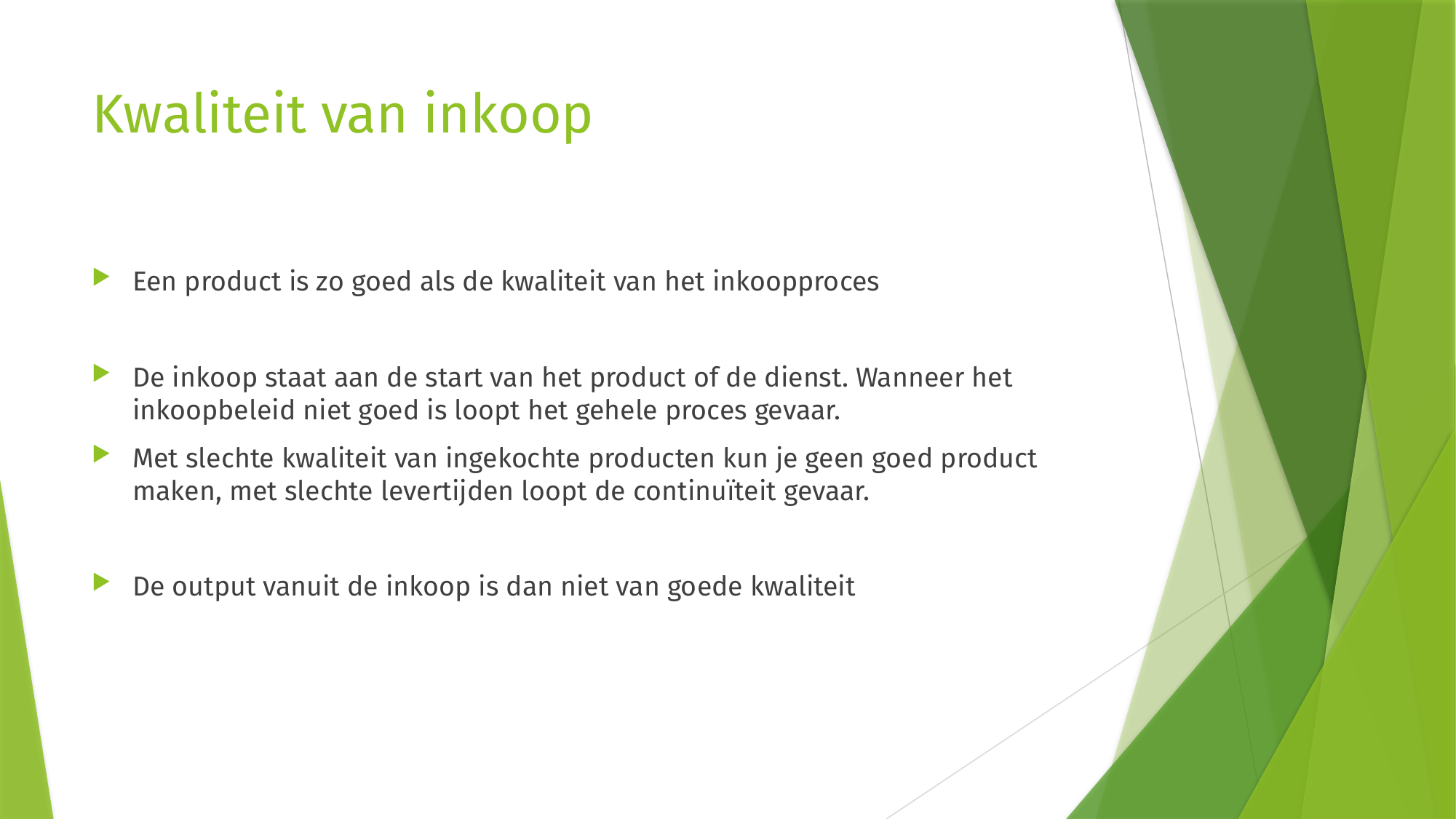

# Kwaliteit van inkoop
Een product is zo goed als de kwaliteit van het inkoopproces

De inkoop staat aan de start van het product of de dienst. Wanneer het inkoopbeleid niet goed is loopt het gehele proces gevaar.
Met slechte kwaliteit van ingekochte producten kun je geen goed product maken, met slechte levertijden loopt de continuïteit gevaar.

De output vanuit de inkoop is dan niet van goede kwaliteit